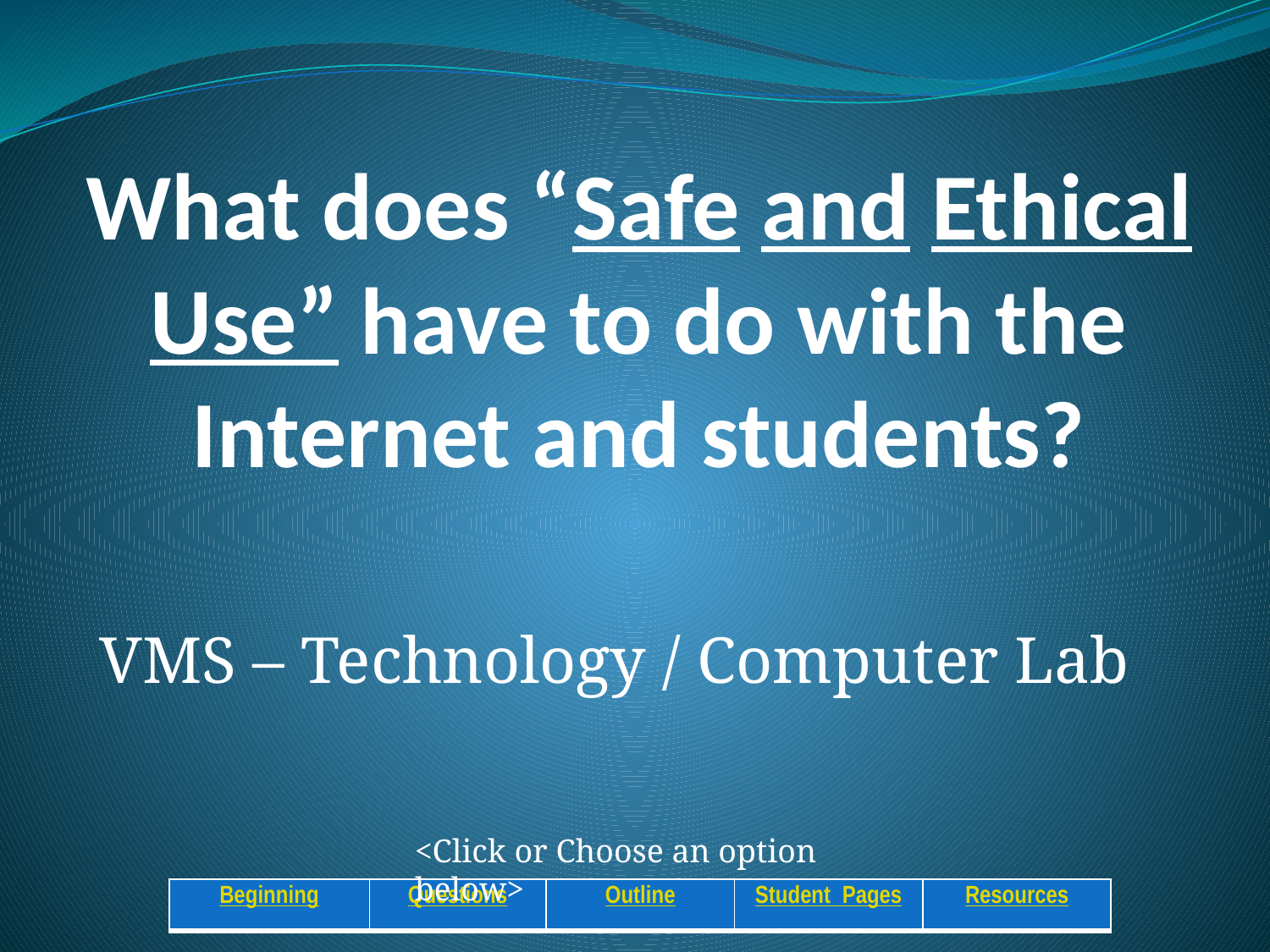

# What does “Safe and Ethical Use” have to do with the Internet and students?
VMS – Technology / Computer Lab
<Click or Choose an option below>
| Beginning | Questions | Outline | Student Pages | Resources |
| --- | --- | --- | --- | --- |